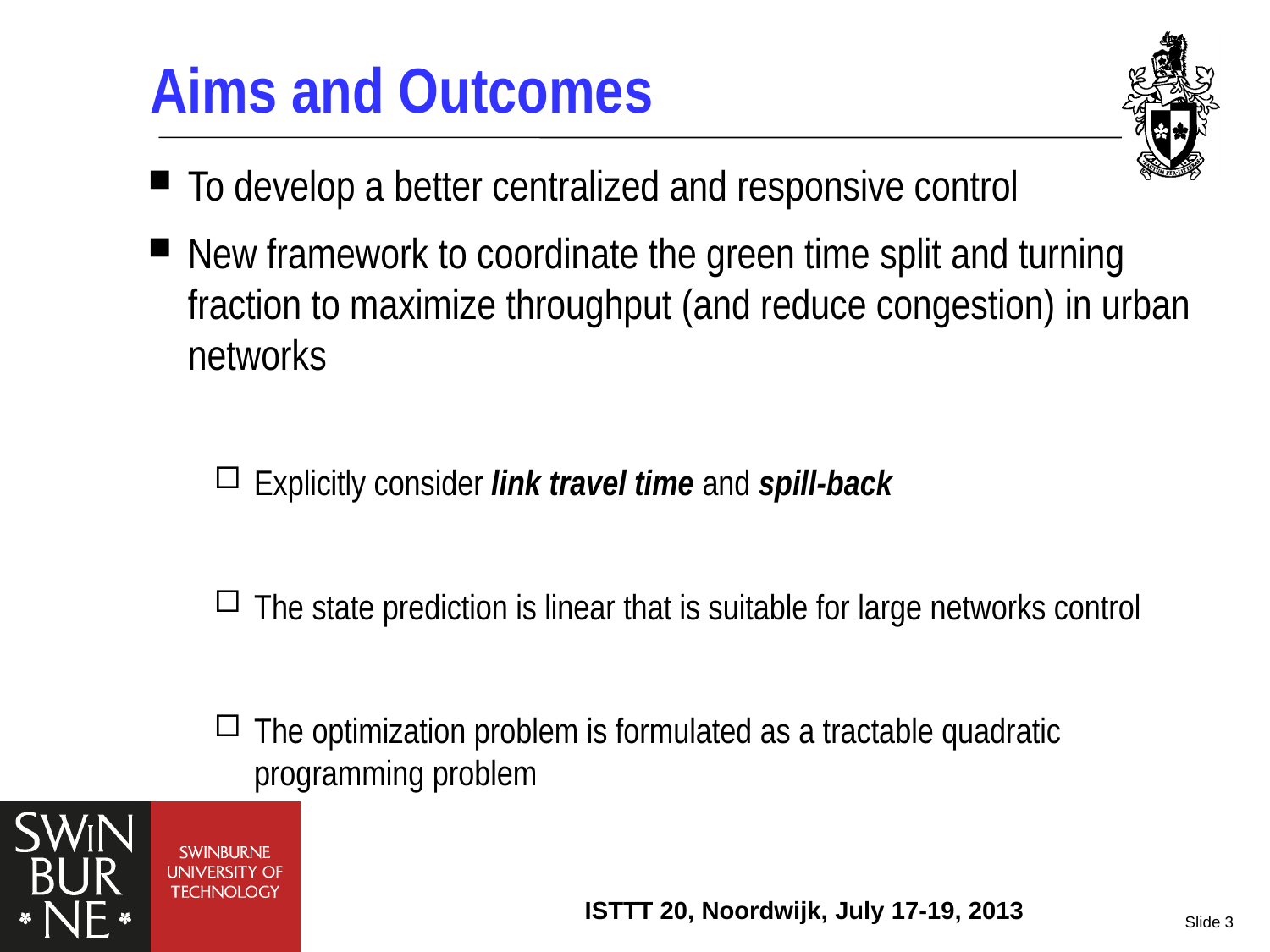

# Aims and Outcomes
To develop a better centralized and responsive control
New framework to coordinate the green time split and turning fraction to maximize throughput (and reduce congestion) in urban networks

Explicitly consider link travel time and spill-back

The state prediction is linear that is suitable for large networks control

The optimization problem is formulated as a tractable quadratic programming problem

ISTTT 20, Noordwijk, July 17-19, 2013